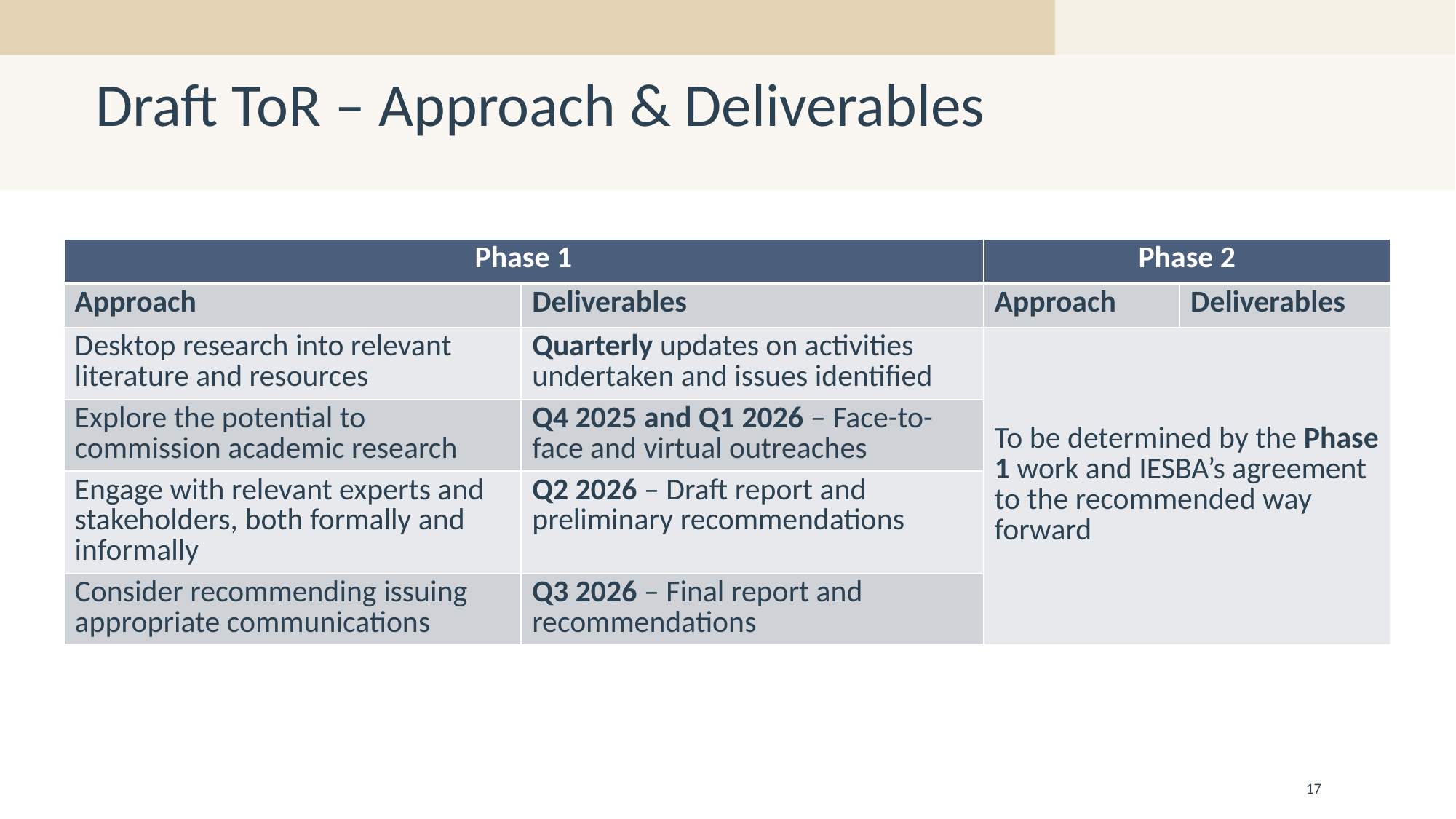

# Draft ToR – Approach & Deliverables
| Phase 1 |  | Phase 2 |  |
| --- | --- | --- | --- |
| Approach | Deliverables | Approach | Deliverables |
| Desktop research into relevant literature and resources | Quarterly updates on activities undertaken and issues identified | To be determined by the Phase 1 work and IESBA’s agreement to the recommended way forward |  |
| Explore the potential to commission academic research | Q4 2025 and Q1 2026 – Face-to-face and virtual outreaches |  |  |
| Engage with relevant experts and stakeholders, both formally and informally | Q2 2026 – Draft report and preliminary recommendations |  |  |
| Consider recommending issuing appropriate communications | Q3 2026 – Final report and recommendations |  |  |

17